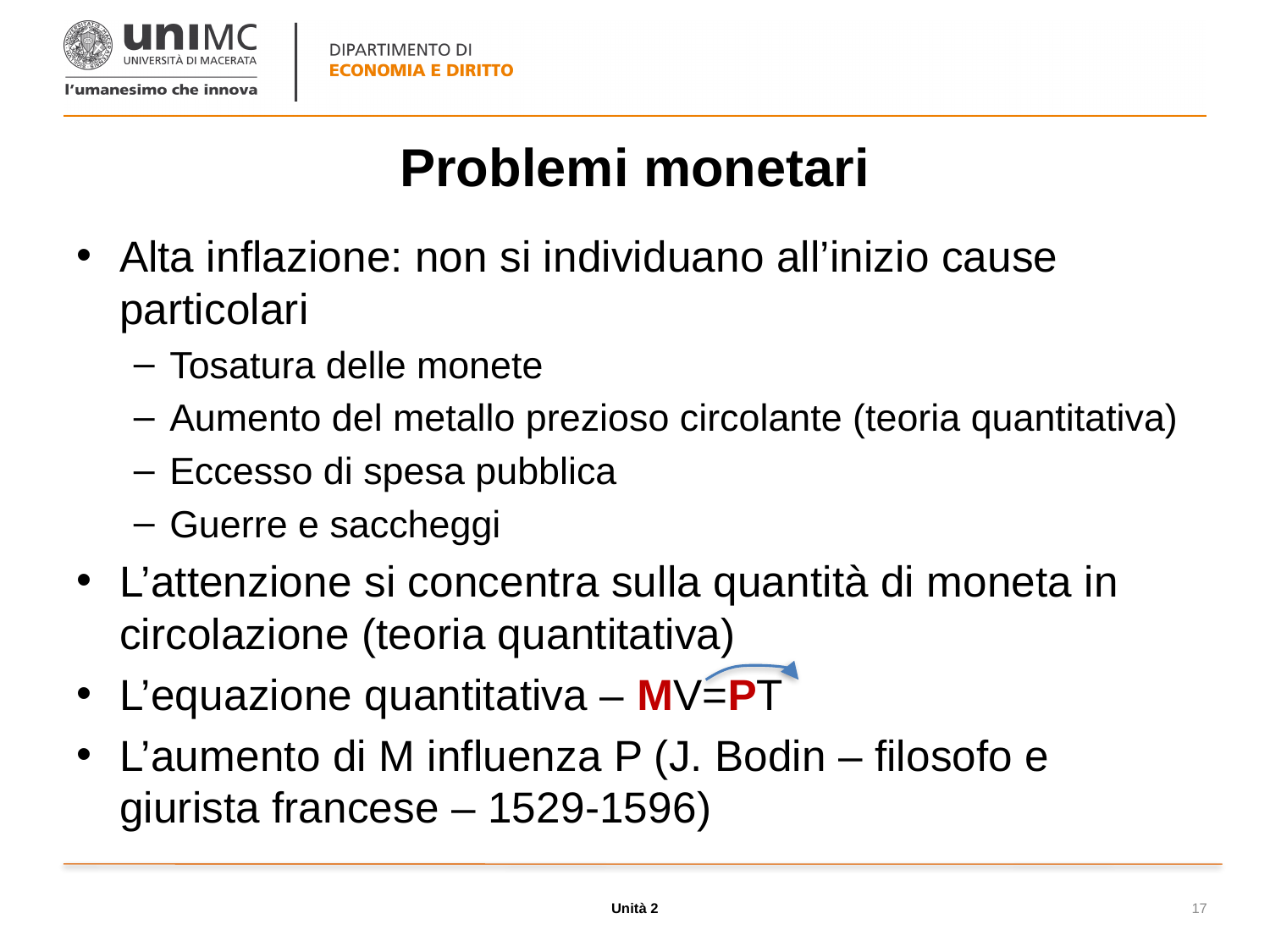

# Problemi monetari
Alta inflazione: non si individuano all’inizio cause particolari
Tosatura delle monete
Aumento del metallo prezioso circolante (teoria quantitativa)
Eccesso di spesa pubblica
Guerre e saccheggi
L’attenzione si concentra sulla quantità di moneta in circolazione (teoria quantitativa)
L’equazione quantitativa – MV=PT
L’aumento di M influenza P (J. Bodin – filosofo e giurista francese – 1529-1596)

Unità 2
17